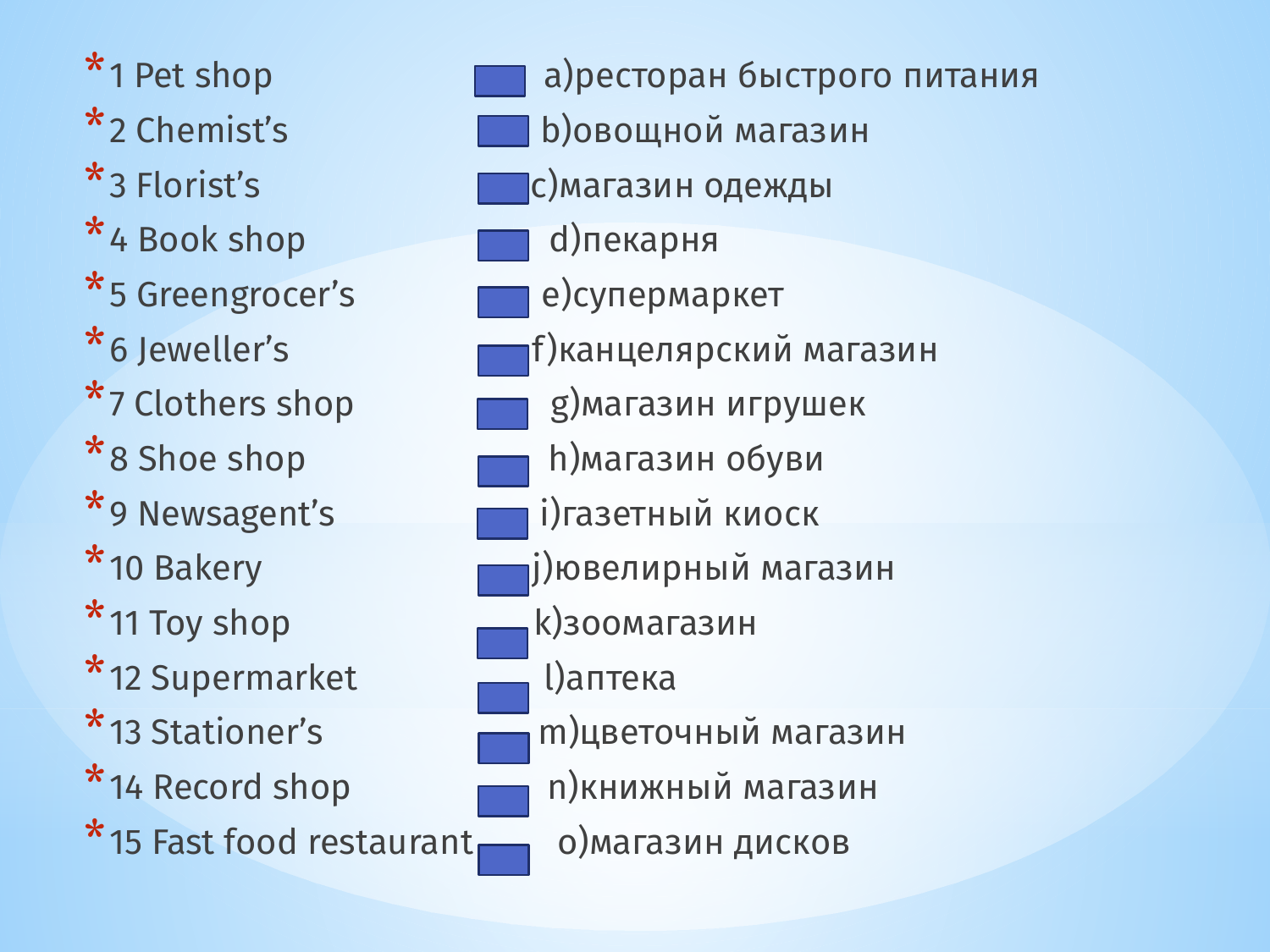

1 Pet shop                             a)ресторан быстрого питания
2 Chemist’s                           b)овощной магазин
3 Florist’s                             c)магазин одежды
4 Book shop                          d)пекарня
5 Greengrocer’s                    e)супермаркет
6 Jeweller’s                          f)канцелярский магазин
7 Clothers shop                     g)магазин игрушек
8 Shoe shop                          h)магазин обуви
9 Newsagent’s                      i)газетный киоск
10 Bakery                             j)ювелирный магазин
11 Toy shop                          k)зоомагазин
12 Supermarket                    l)аптека
13 Stationer’s                       m)цветочный магазин
14 Record shop                     n)книжный магазин
15 Fast food restaurant         o)магазин дисков